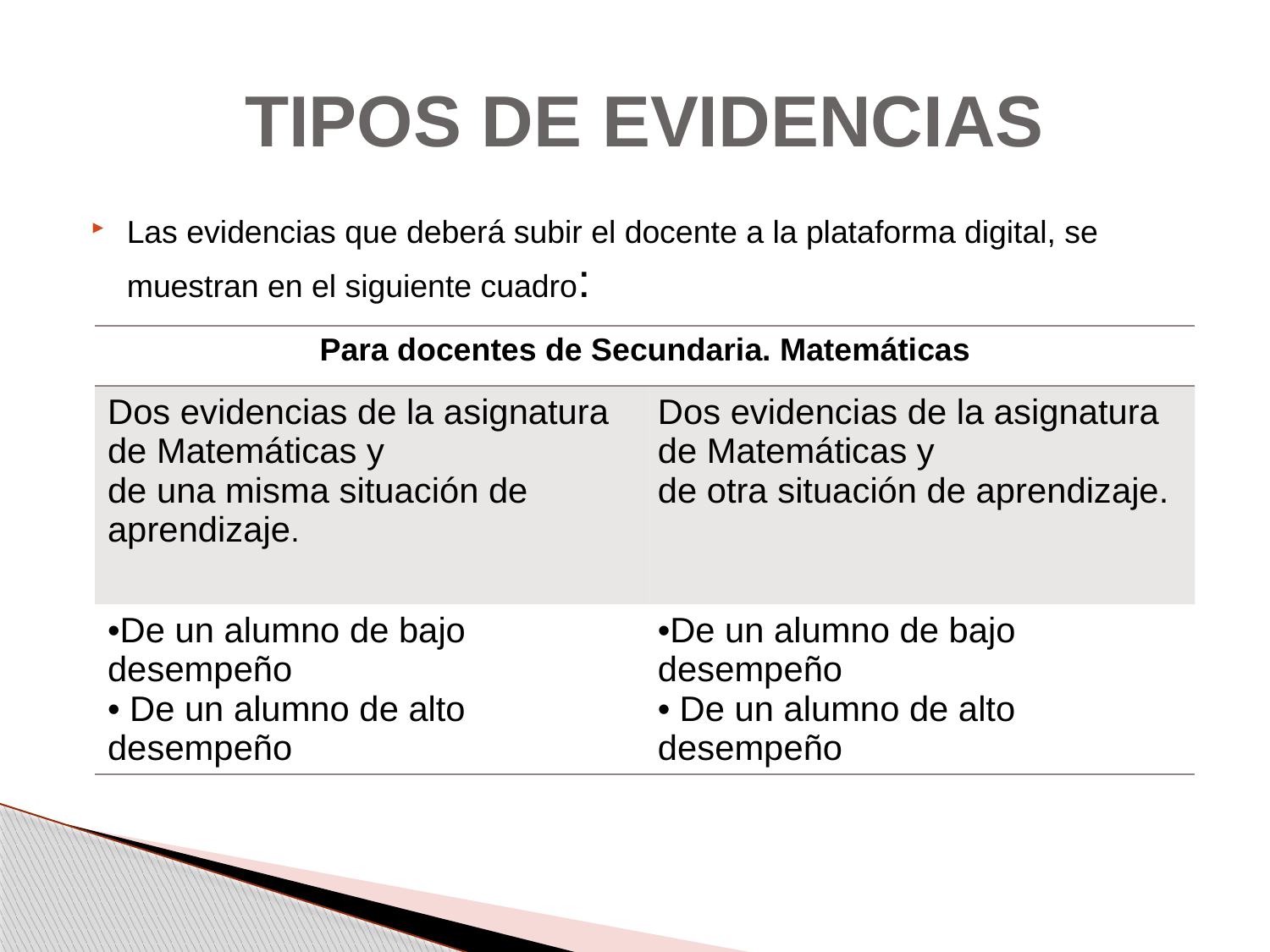

# TIPOS DE EVIDENCIAS
Las evidencias que deberá subir el docente a la plataforma digital, se muestran en el siguiente cuadro:

| Para docentes de Secundaria. Matemáticas |  |
| --- | --- |
| Dos evidencias de la asignatura de Matemáticas y de una misma situación de aprendizaje. | Dos evidencias de la asignatura de Matemáticas y de otra situación de aprendizaje. |
| De un alumno de bajo desempeño • De un alumno de alto desempeño | De un alumno de bajo desempeño • De un alumno de alto desempeño |